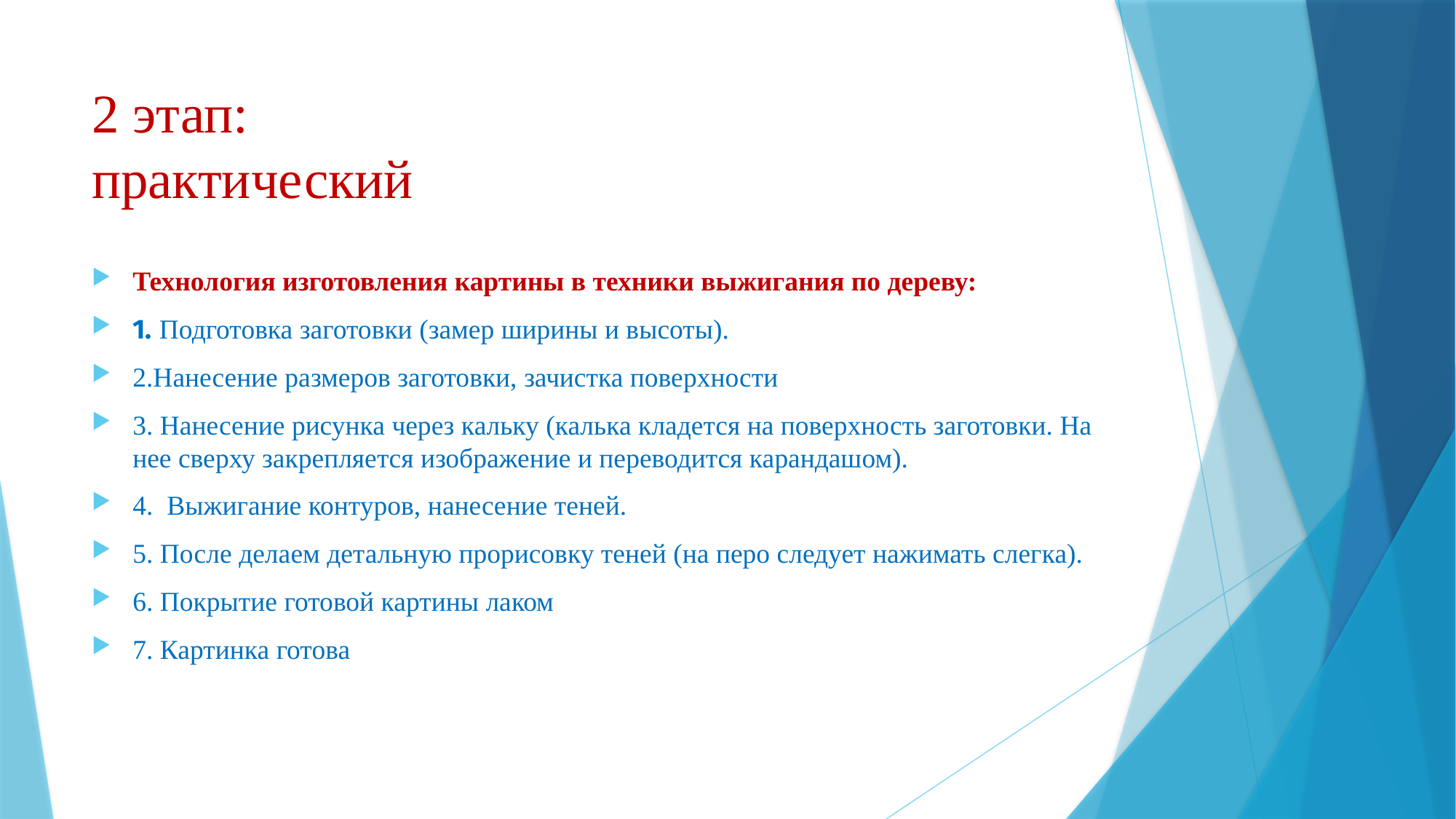

# 2 этап: практический
Технология изготовления картины в техники выжигания по дереву:
1. Подготовка заготовки (замер ширины и высоты).
2.Нанесение размеров заготовки, зачистка поверхности
3. Нанесение рисунка через кальку (калька кладется на поверхность заготовки. На нее сверху закрепляется изображение и переводится карандашом).
4.  Выжигание контуров, нанесение теней.
5. После делаем детальную прорисовку теней (на перо следует нажимать слегка).
6. Покрытие готовой картины лаком
7. Картинка готова